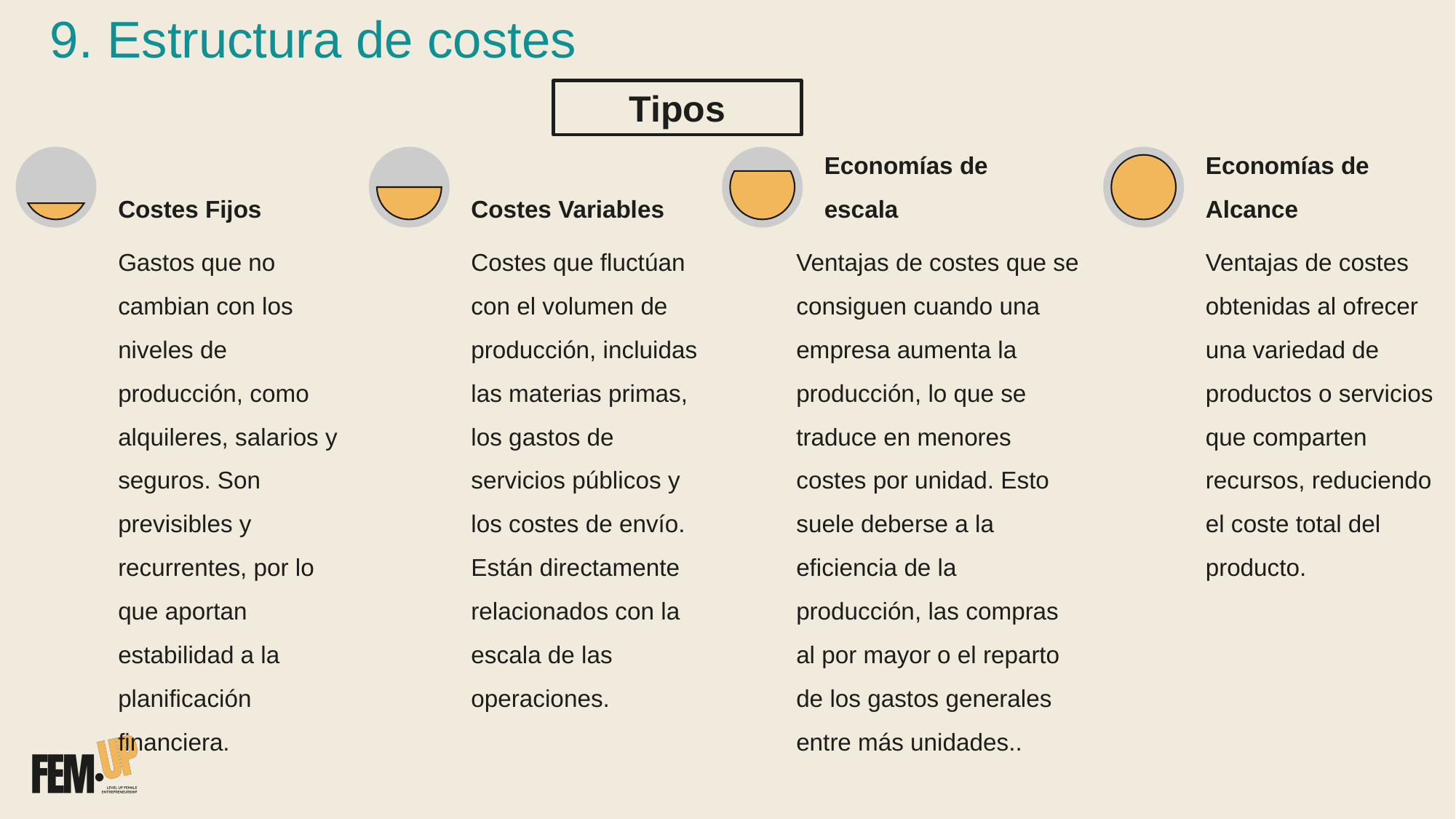

# 9. Estructura de costes
Tipos
Gastos que no cambian con los niveles de producción, como alquileres, salarios y seguros. Son previsibles y recurrentes, por lo que aportan estabilidad a la planificación financiera.
Costes Fijos
Costes que fluctúan con el volumen de producción, incluidas las materias primas, los gastos de servicios públicos y los costes de envío. Están directamente relacionados con la escala de las operaciones.
Costes Variables
Ventajas de costes que se consiguen cuando una empresa aumenta la producción, lo que se traduce en menores costes por unidad. Esto suele deberse a la eficiencia de la producción, las compras al por mayor o el reparto de los gastos generales entre más unidades..
Economías de escala
Ventajas de costes obtenidas al ofrecer una variedad de productos o servicios que comparten recursos, reduciendo el coste total del producto.
Economías de Alcance